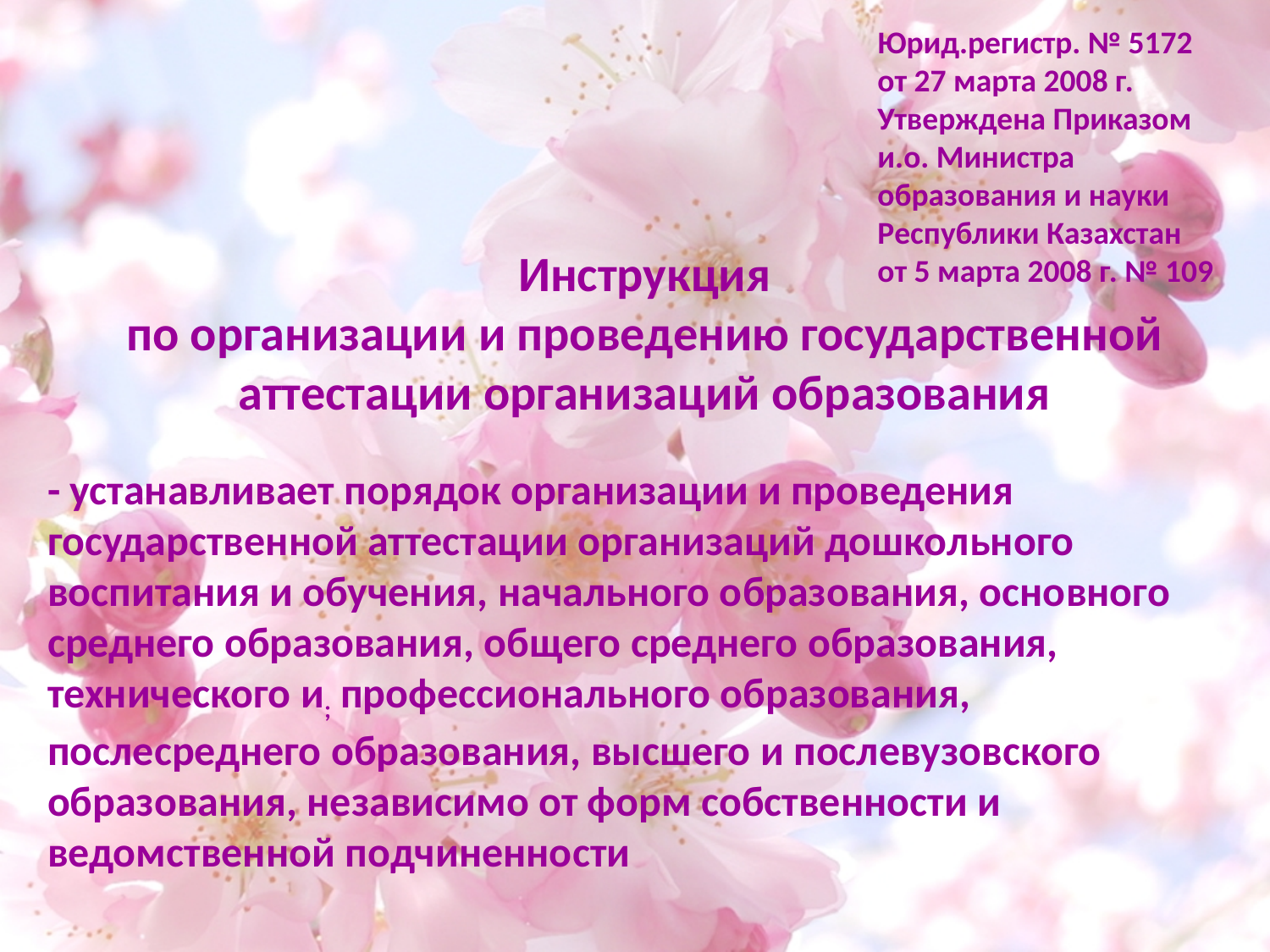

Юрид.регистр. № 5172
от 27 марта 2008 г.
Утверждена Приказом
и.о. Министра
образования и науки
Республики Казахстан
от 5 марта 2008 г. № 109
Инструкция
по организации и проведению государственной аттестации организаций образования
- устанавливает порядок организации и проведения государственной аттестации организаций дошкольного воспитания и обучения, начального образования, основного среднего образования, общего среднего образования, технического и; профессионального образования, послесреднего образования, высшего и послевузовского образования, независимо от форм собственности и ведомственной подчиненности